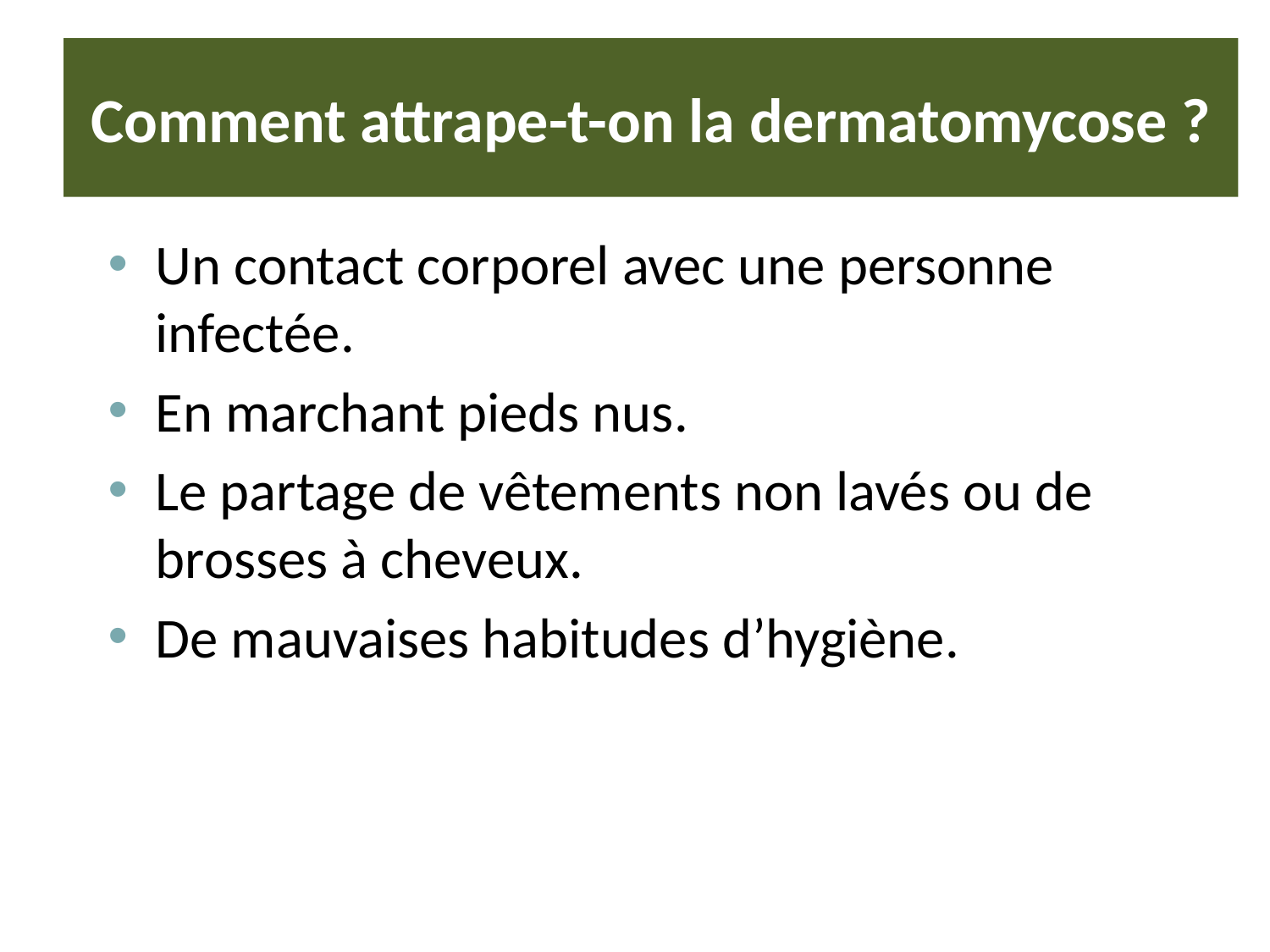

# Comment attrape-t-on la dermatomycose ?
Un contact corporel avec une personne infectée.
En marchant pieds nus.
Le partage de vêtements non lavés ou de brosses à cheveux.
De mauvaises habitudes d’hygiène.